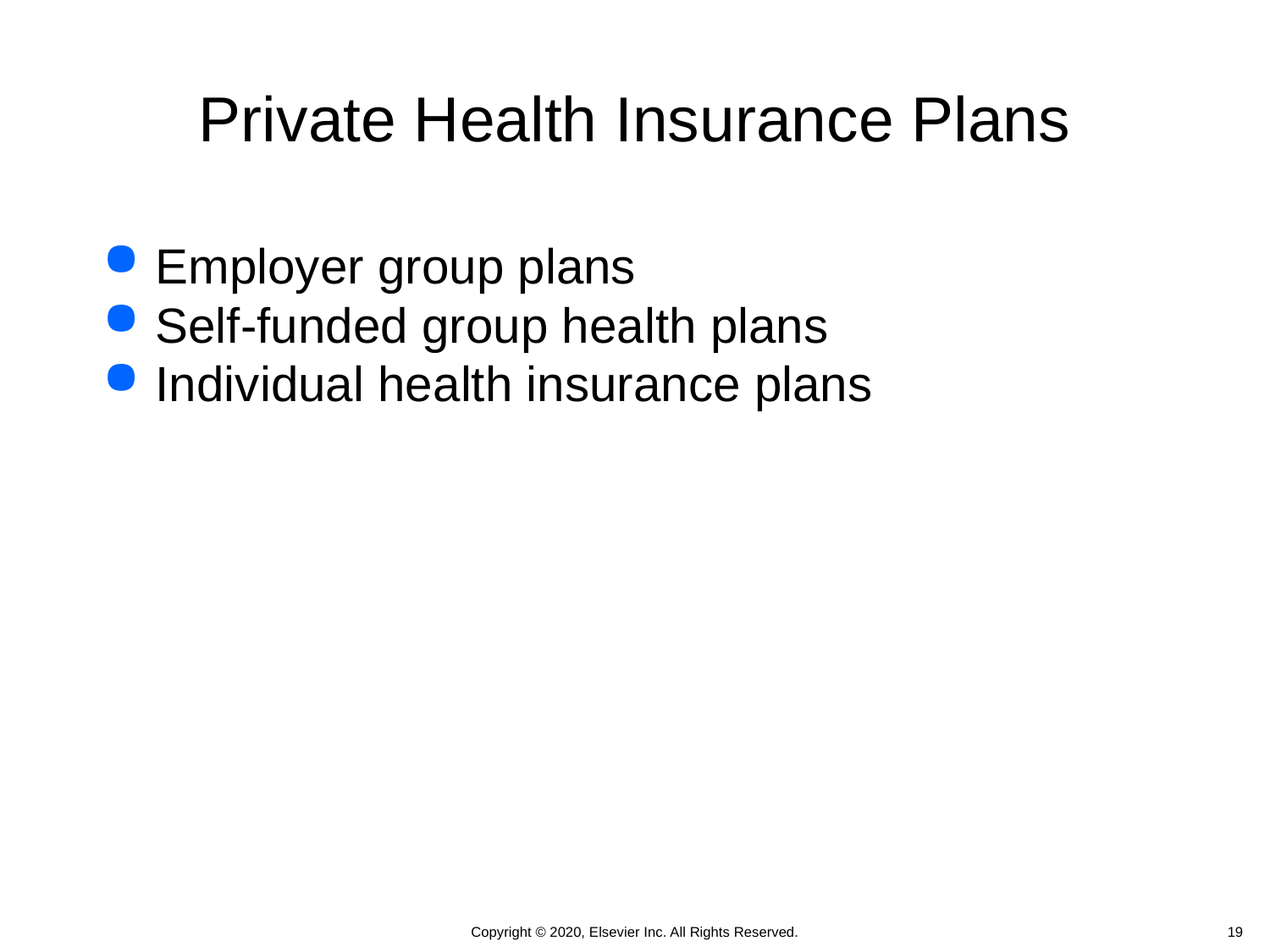

# Private Health Insurance Plans
Employer group plans
Self-funded group health plans
Individual health insurance plans
 19